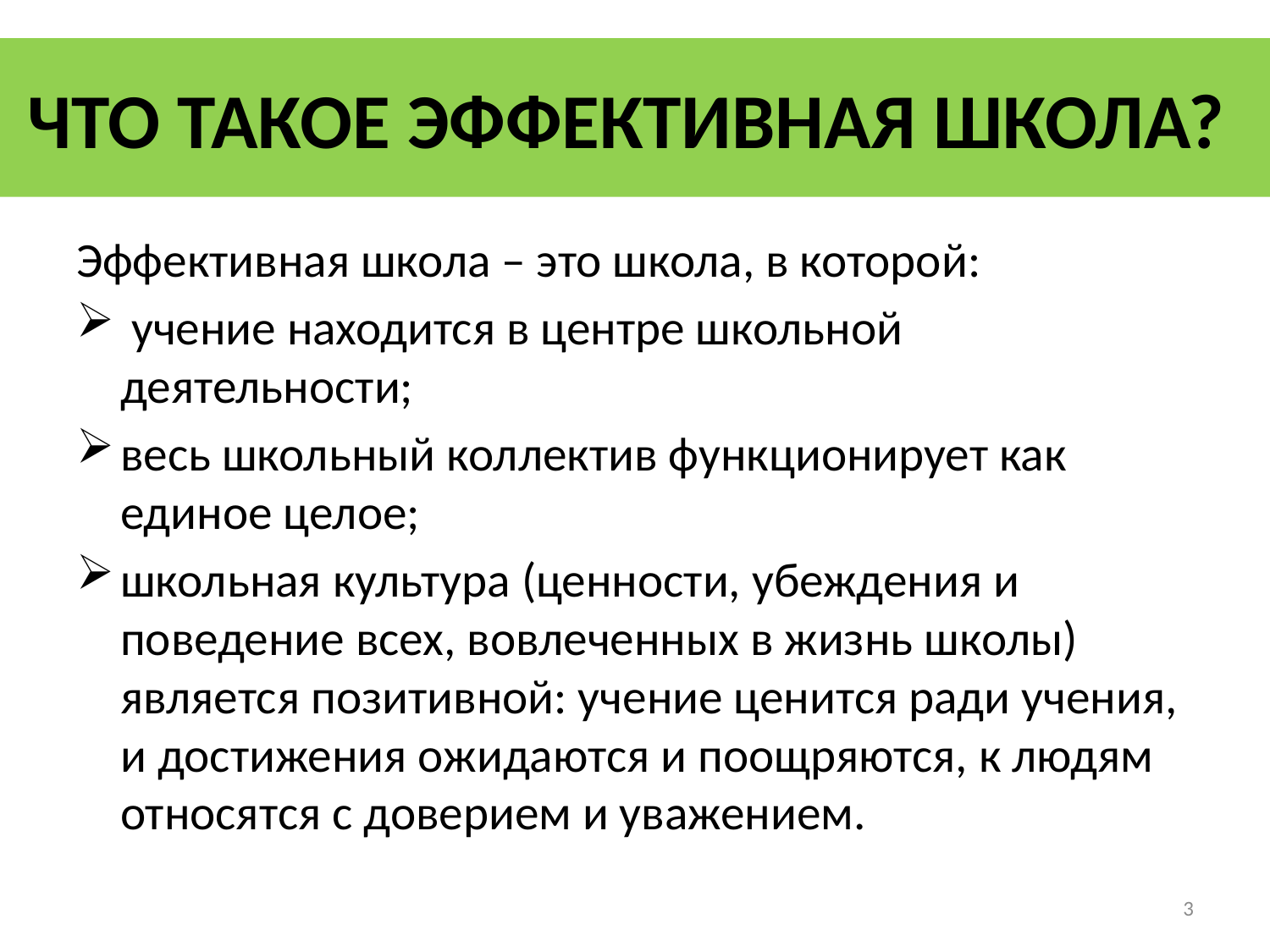

# ЧТО ТАКОЕ ЭФФЕКТИВНАЯ ШКОЛА?
Эффективная школа – это школа, в которой:
 учение находится в центре школьной деятельности;
весь школьный коллектив функционирует как единое целое;
школьная культура (ценности, убеждения и поведение всех, вовлеченных в жизнь школы) является позитивной: учение ценится ради учения, и достижения ожидаются и поощряются, к людям относятся с доверием и уважением.
3